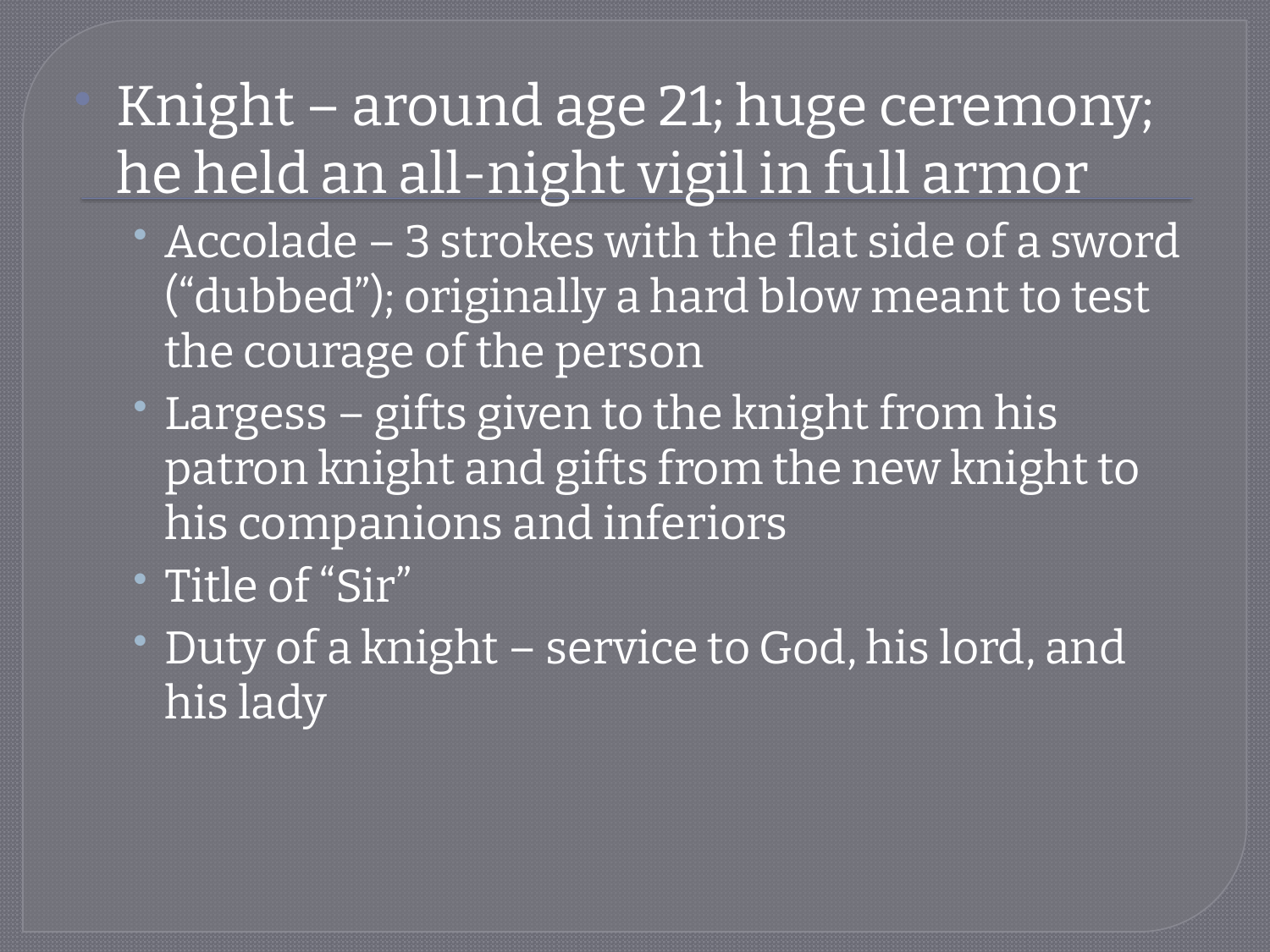

Knight – around age 21; huge ceremony; he held an all-night vigil in full armor
Accolade – 3 strokes with the flat side of a sword (“dubbed”); originally a hard blow meant to test the courage of the person
Largess – gifts given to the knight from his patron knight and gifts from the new knight to his companions and inferiors
Title of “Sir”
Duty of a knight – service to God, his lord, and his lady